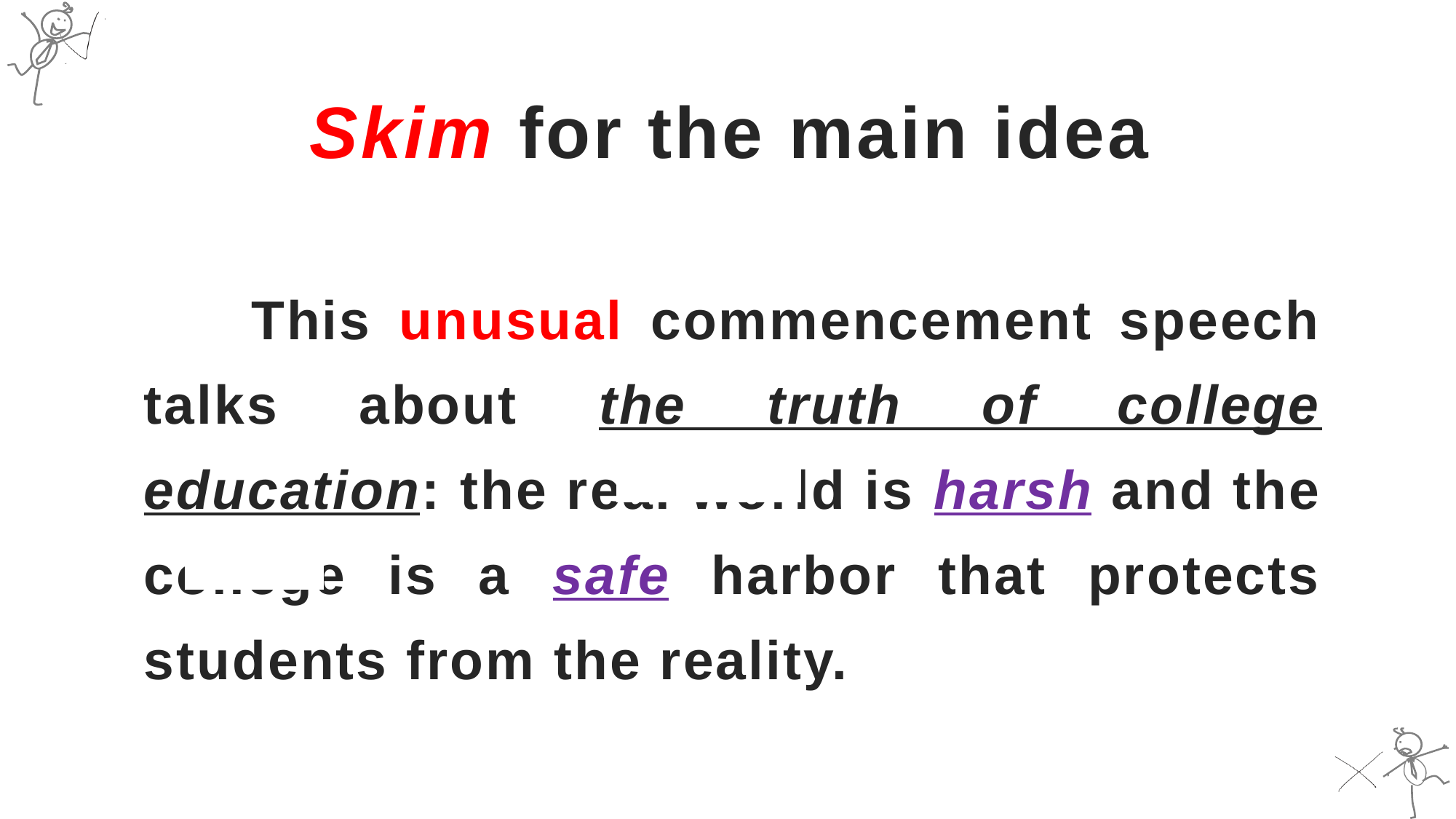

# Skim for the main idea
    This unusual commencement speech talks about the truth of college education: the real world is harsh and the college is a safe harbor that protects students from the reality.